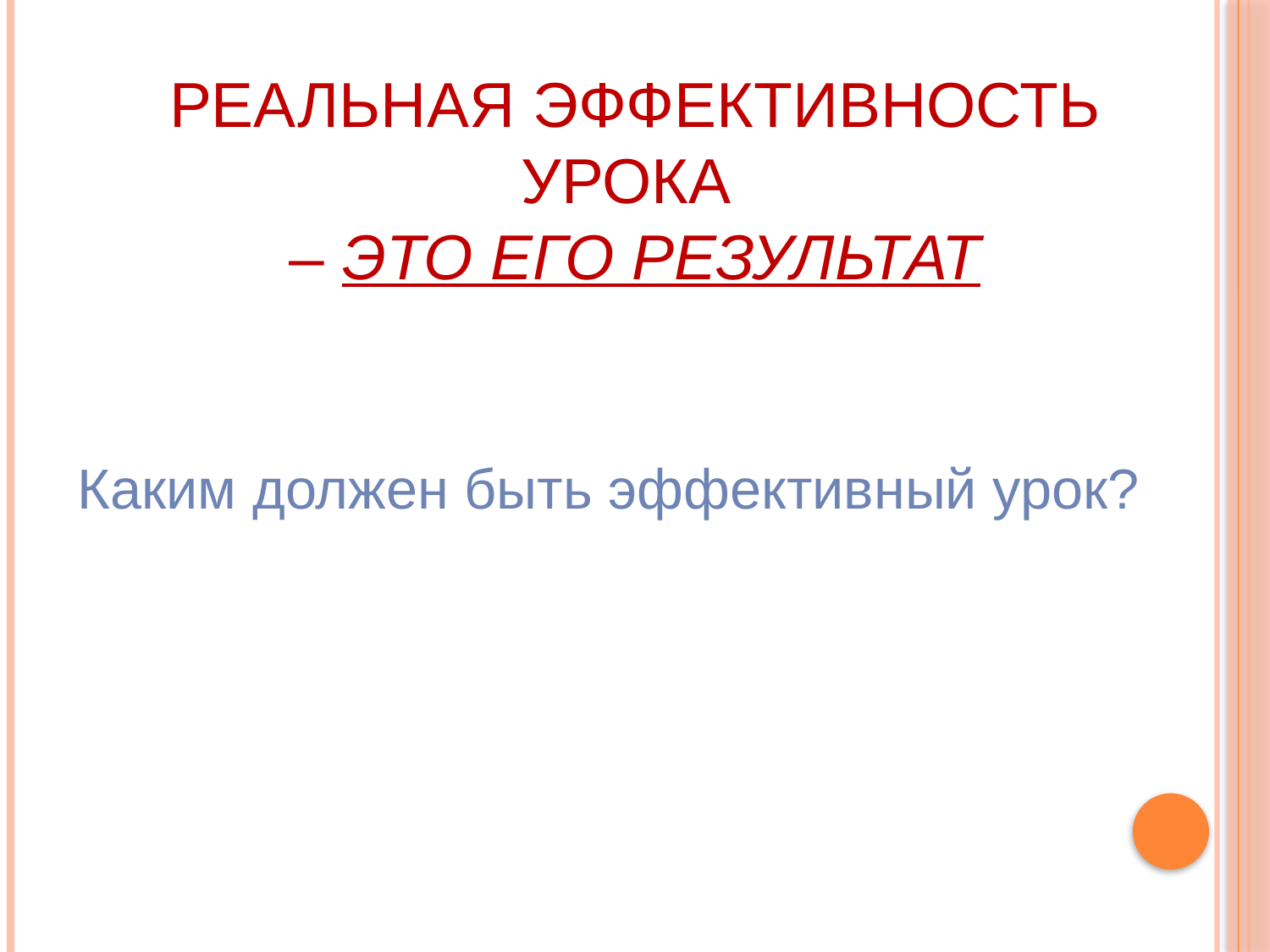

# РЕАЛЬНАЯ ЭФФЕКТИВНОСТЬ УРОКА – ЭТО ЕГО РЕЗУЛЬТАТ
Каким должен быть эффективный урок?